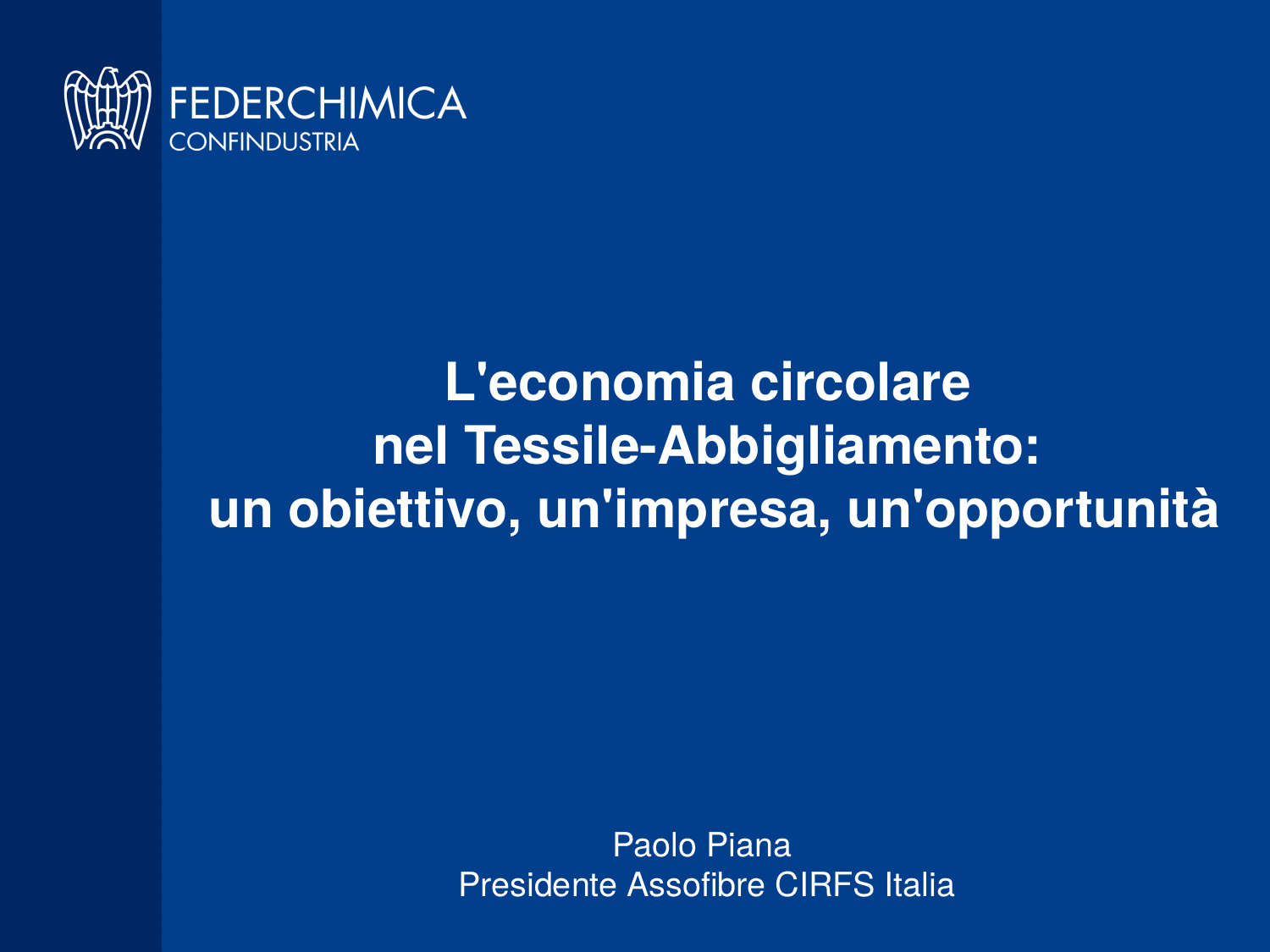

# L'economia circolare nel Tessile-Abbigliamento: un obiettivo, un'impresa, un'opportunità
Paolo Piana
Presidente Assofibre CIRFS Italia